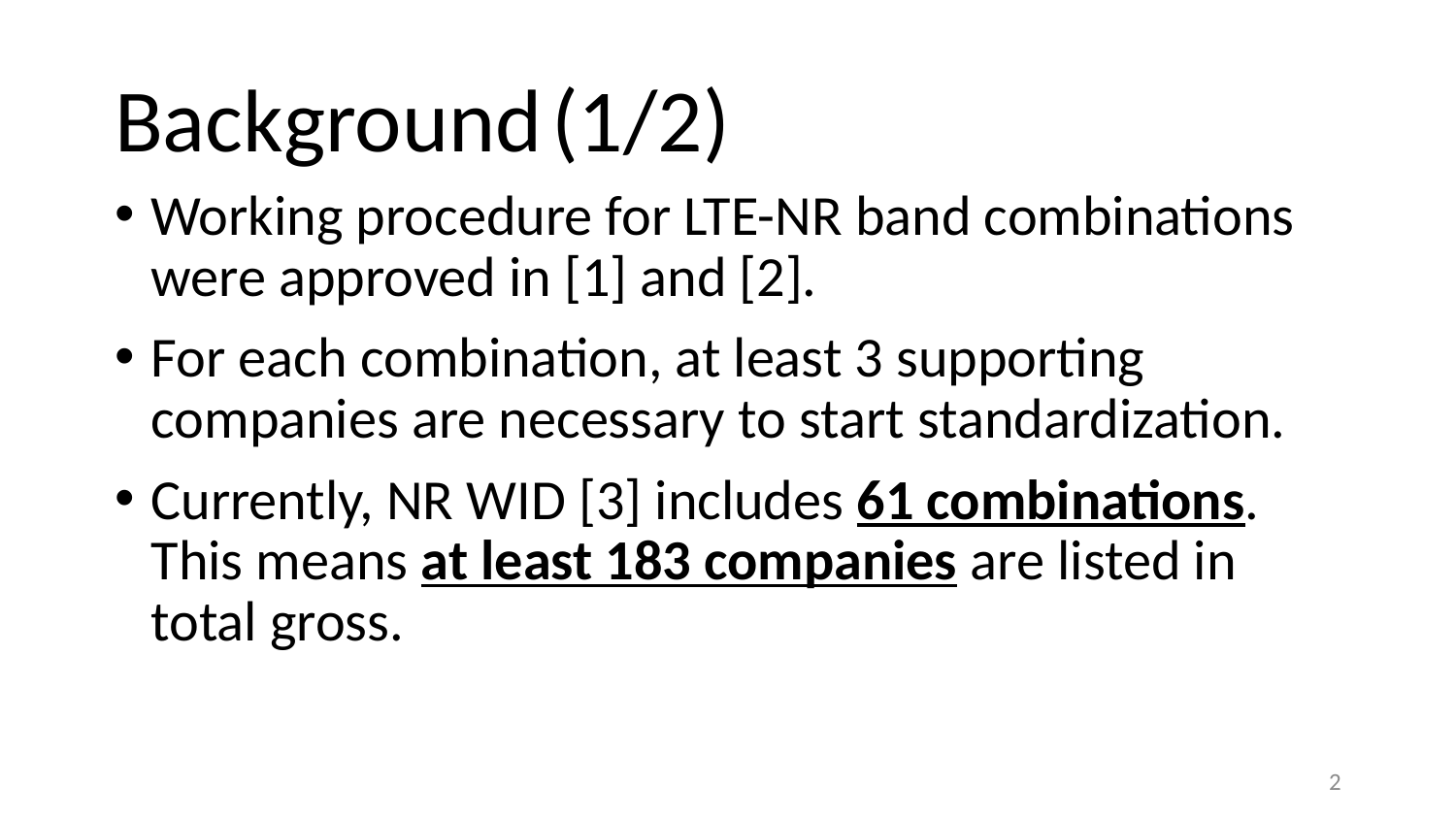

# Background	(1/2)
Working procedure for LTE-NR band combinations were approved in [1] and [2].
For each combination, at least 3 supporting companies are necessary to start standardization.
Currently, NR WID [3] includes 61 combinations.  This means at least 183 companies are listed in total gross.
2